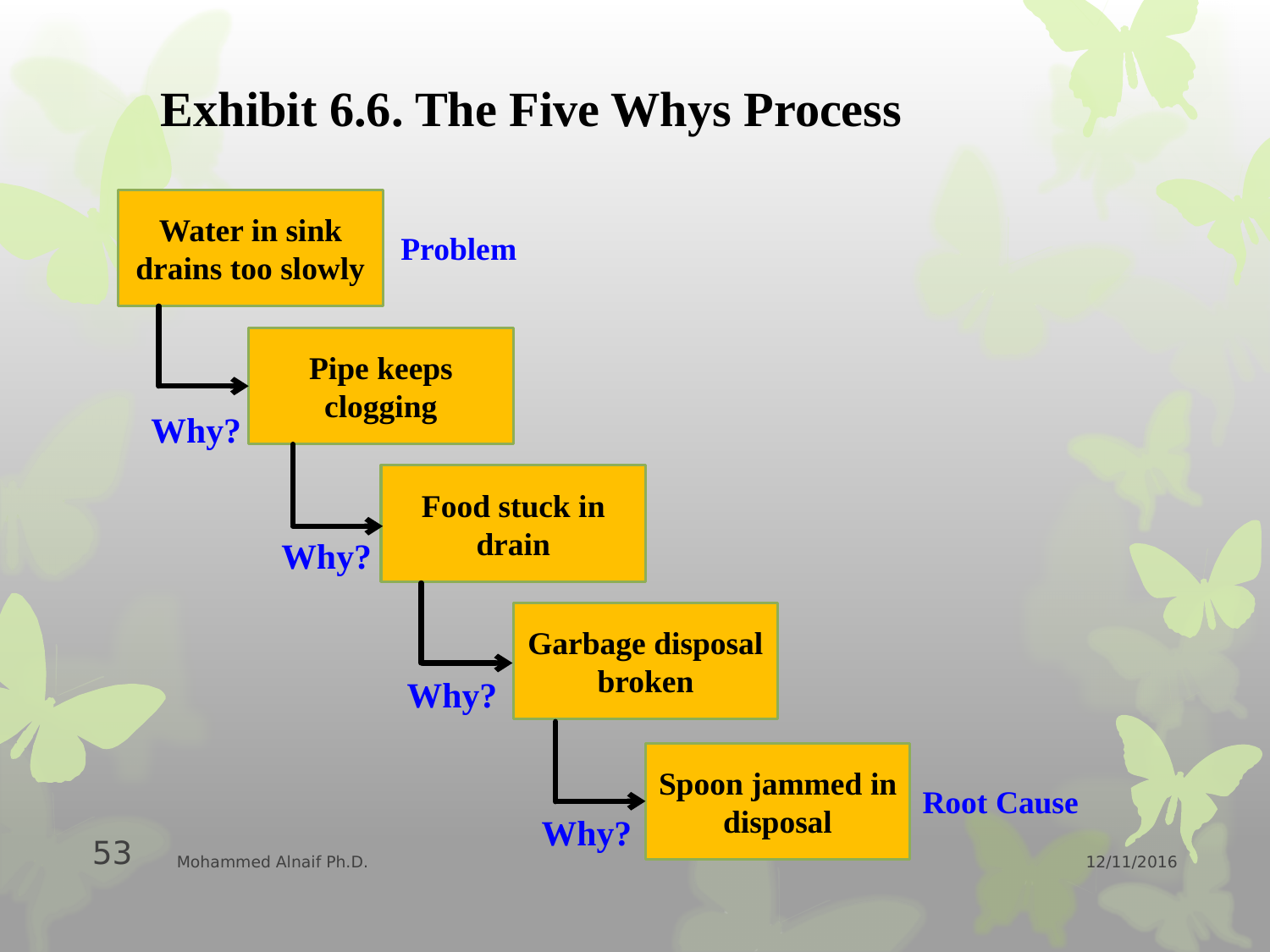

# Exhibit 6.6. The Five Whys Process
Water in sink drains too slowly
Problem
Pipe keeps clogging
Why?
Food stuck in drain
Why?
Garbage disposal broken
Why?
Spoon jammed in disposal
Root Cause
Why?
53
Mohammed Alnaif Ph.D.
12/11/2016